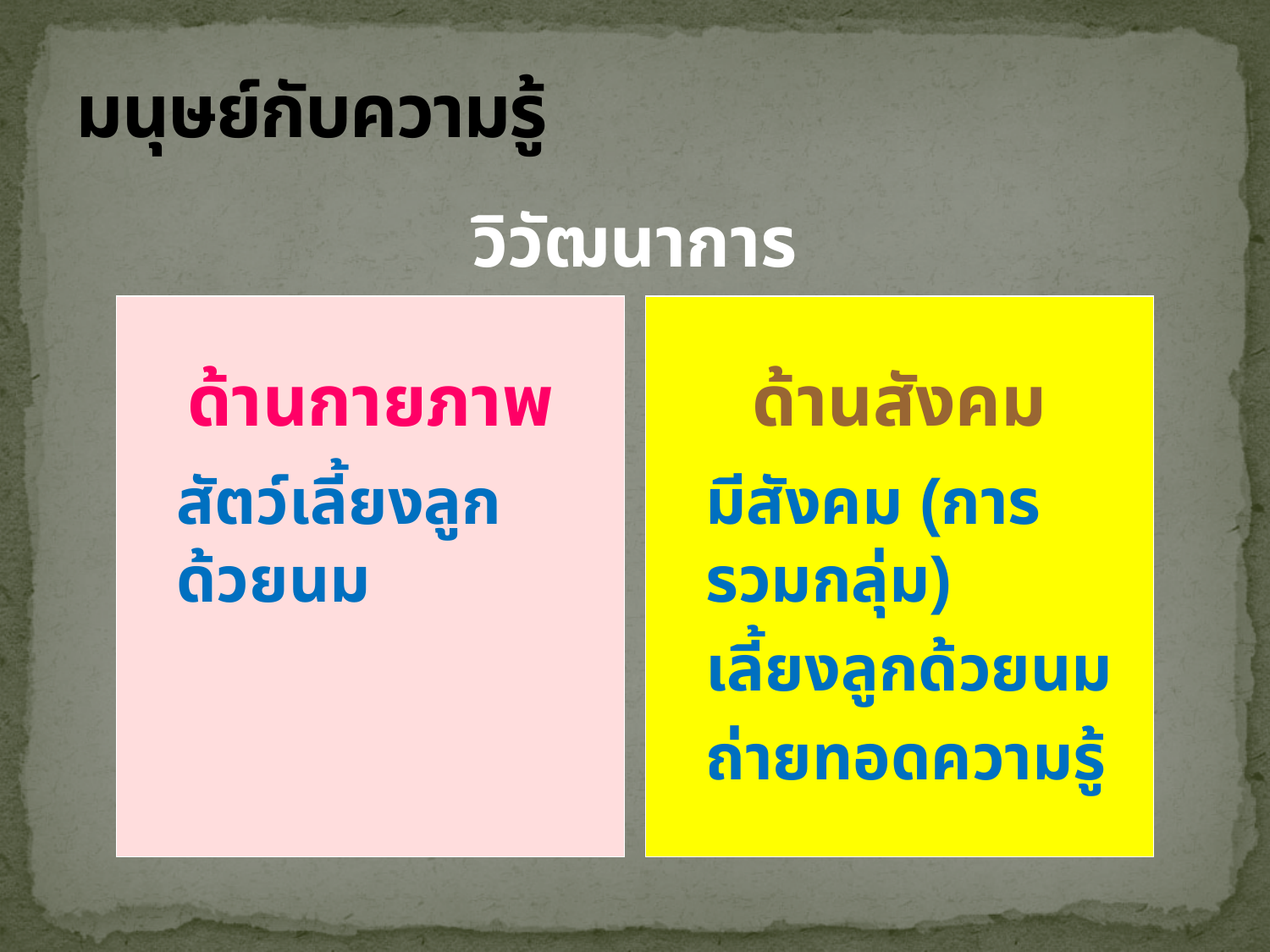

# มนุษย์กับความรู้
วิวัฒนาการ

ด้านกายภาพ
	สัตว์เลี้ยงลูกด้วยนม
ด้านสังคม
	มีสังคม (การรวมกลุ่ม)
	เลี้ยงลูกด้วยนม
	ถ่ายทอดความรู้